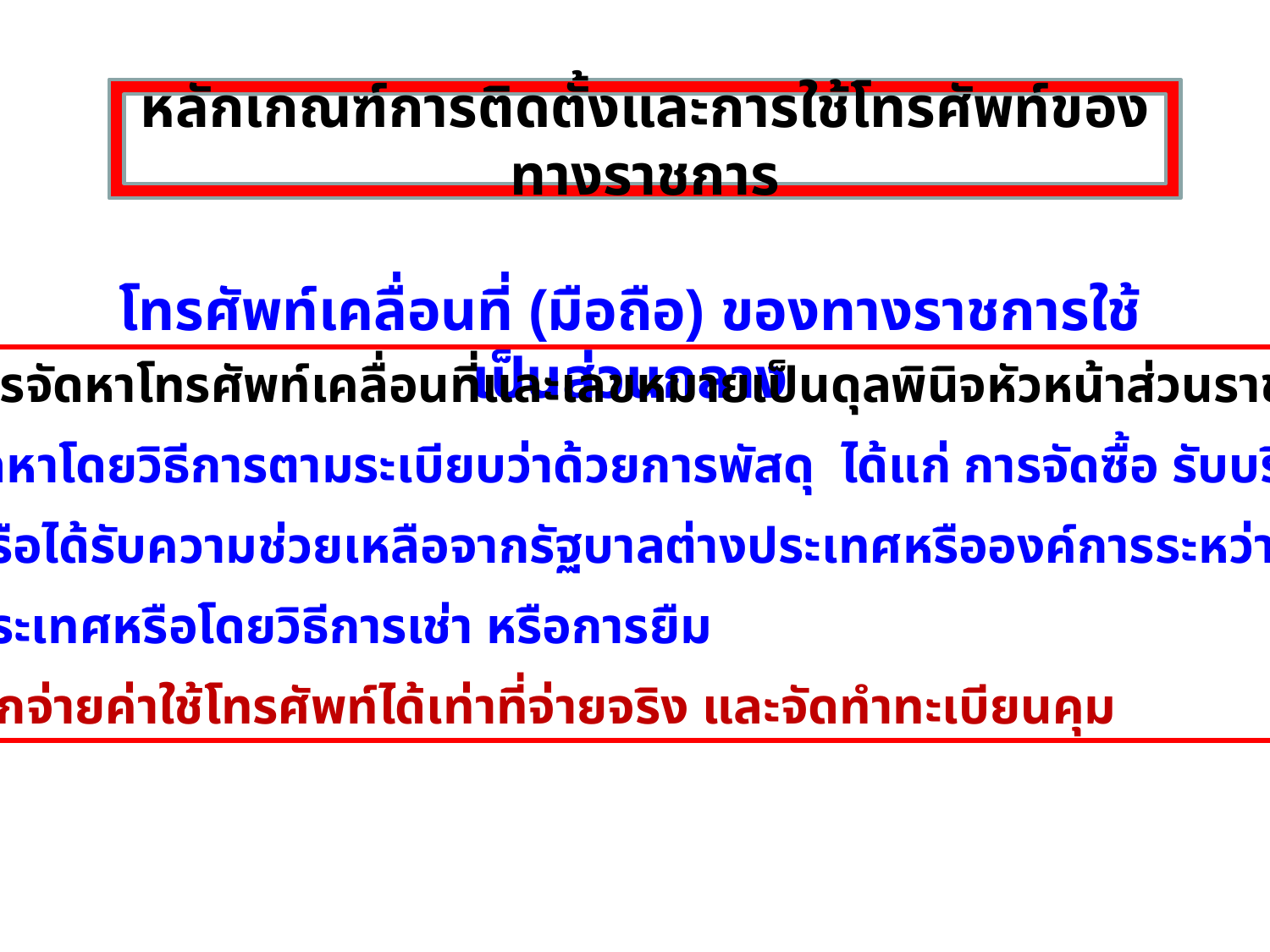

หลักเกณฑ์การติดตั้งและการใช้โทรศัพท์ของทางราชการ
โทรศัพท์เคลื่อนที่ (มือถือ) ของทางราชการใช้เป็นส่วนกลาง

 การจัดหาโทรศัพท์เคลื่อนที่และเลขหมายเป็นดุลพินิจหัวหน้าส่วนราชการ
 จัดหาโดยวิธีการตามระเบียบว่าด้วยการพัสดุ  ได้แก่ การจัดซื้อ รับบริจาค
    หรือได้รับความช่วยเหลือจากรัฐบาลต่างประเทศหรือองค์การระหว่าง
    ประเทศหรือโดยวิธีการเช่า หรือการยืม
 เบิกจ่ายค่าใช้โทรศัพท์ได้เท่าที่จ่ายจริง และจัดทำทะเบียนคุม
124